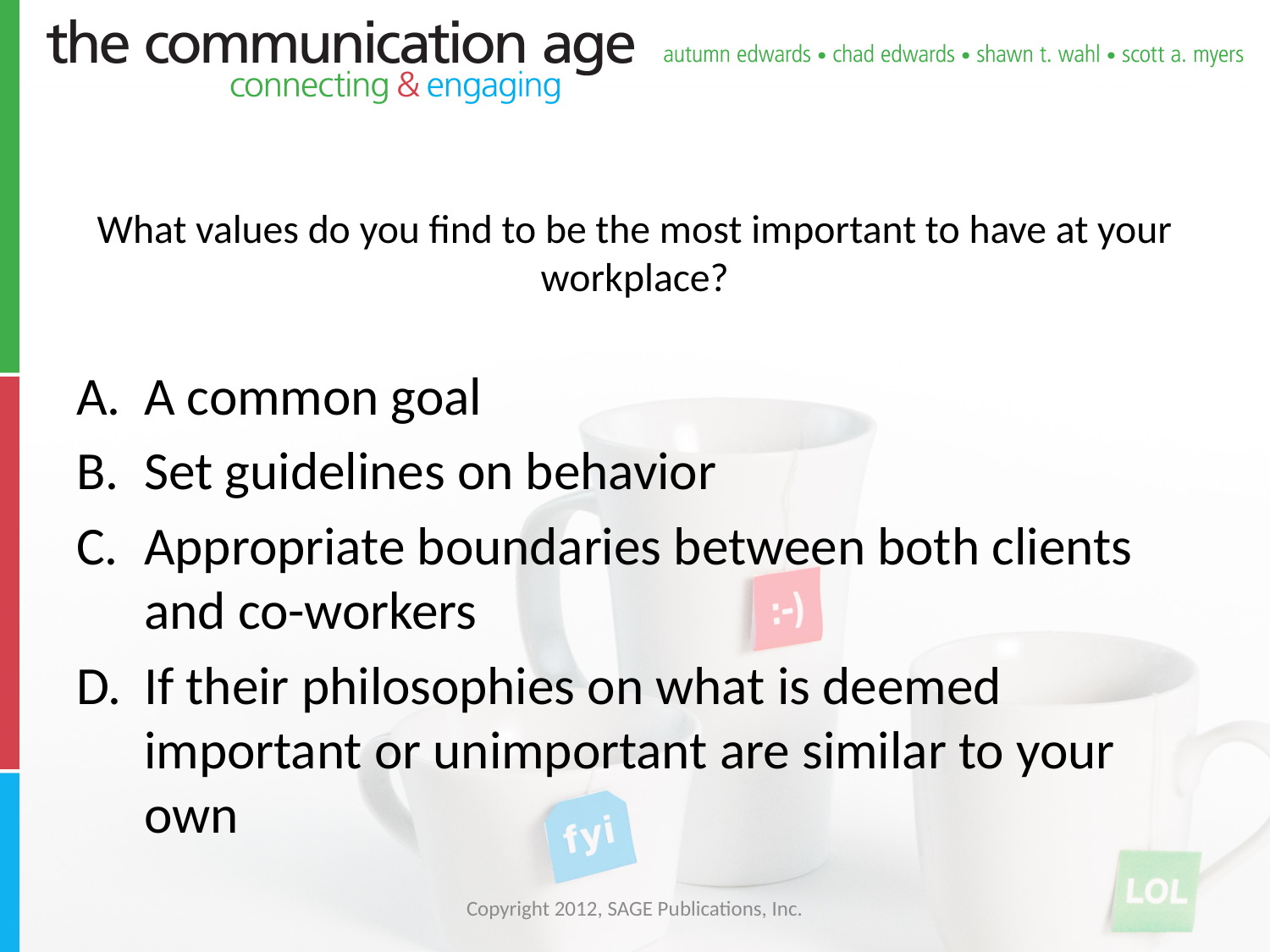

# What values do you find to be the most important to have at your workplace?
A common goal
Set guidelines on behavior
Appropriate boundaries between both clients and co-workers
If their philosophies on what is deemed important or unimportant are similar to your own

Copyright 2012, SAGE Publications, Inc.